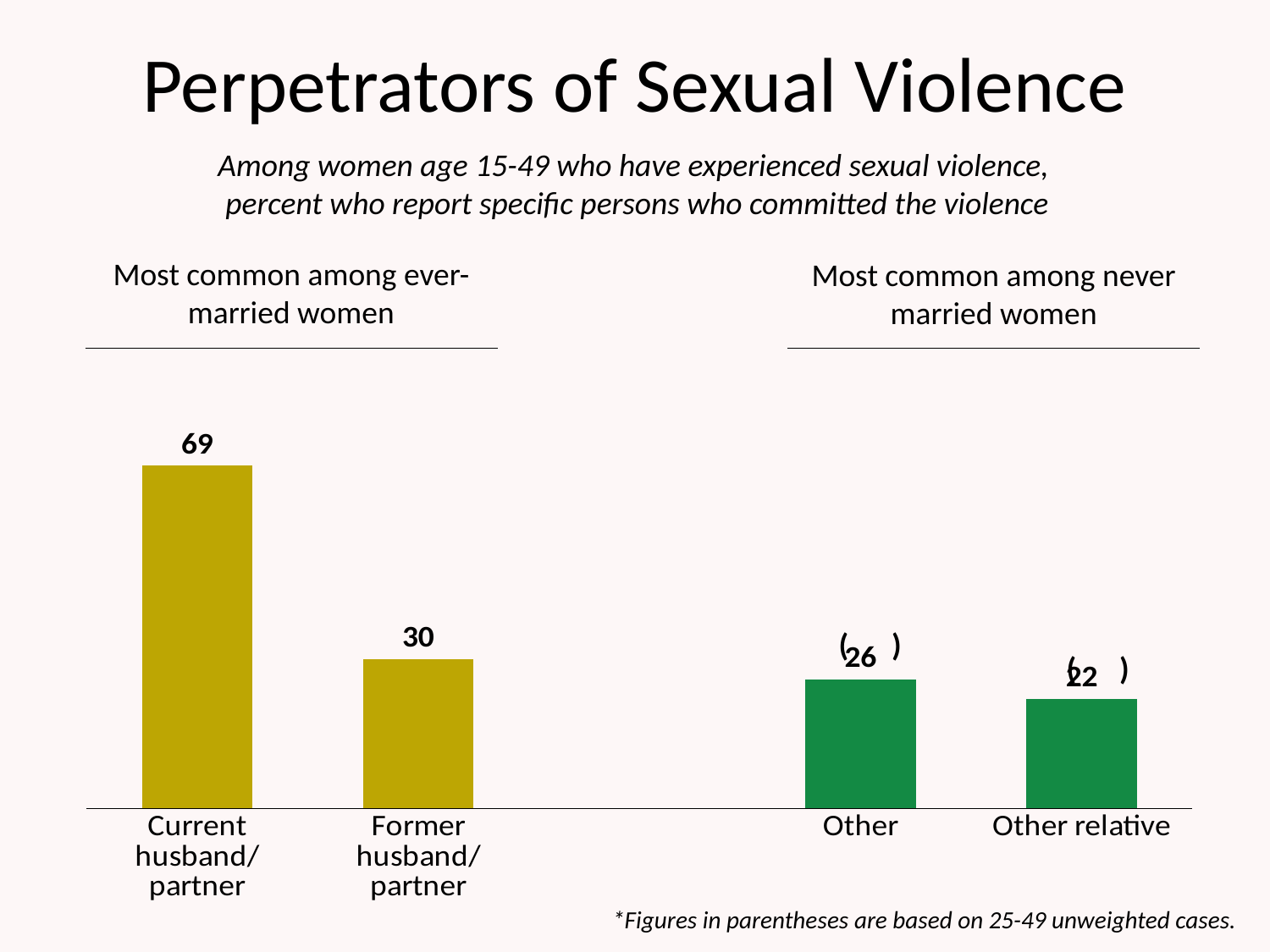

# Perpetrators of Sexual Violence
Among women age 15-49 who have experienced sexual violence,
percent who report specific persons who committed the violence

### Chart

| Category | Never married women |
|---|---|
| Current husband/partner | 69.0 |
| Former husband/partner | 30.0 |
|  | None |
| Other | 26.0 |
| Other relative | 22.0 |
Most common among ever-married women
Most common among never married women
(      )
(      )
*Figures in parentheses are based on 25-49 unweighted cases.